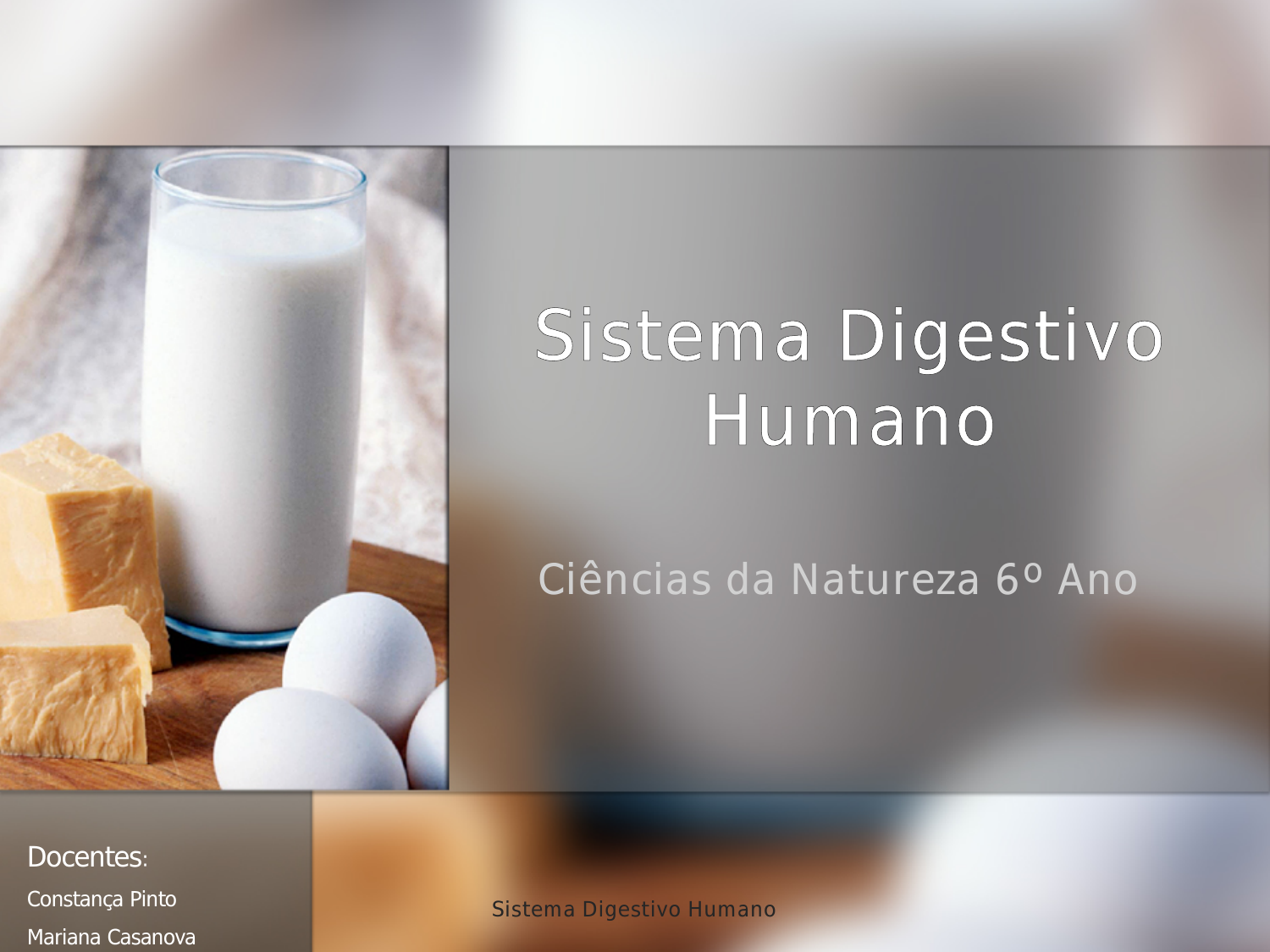

# Sistema Digestivo Humano
Ciências da Natureza 6º Ano
Docentes:
Constança Pinto
Mariana Casanova
Sistema Digestivo Humano